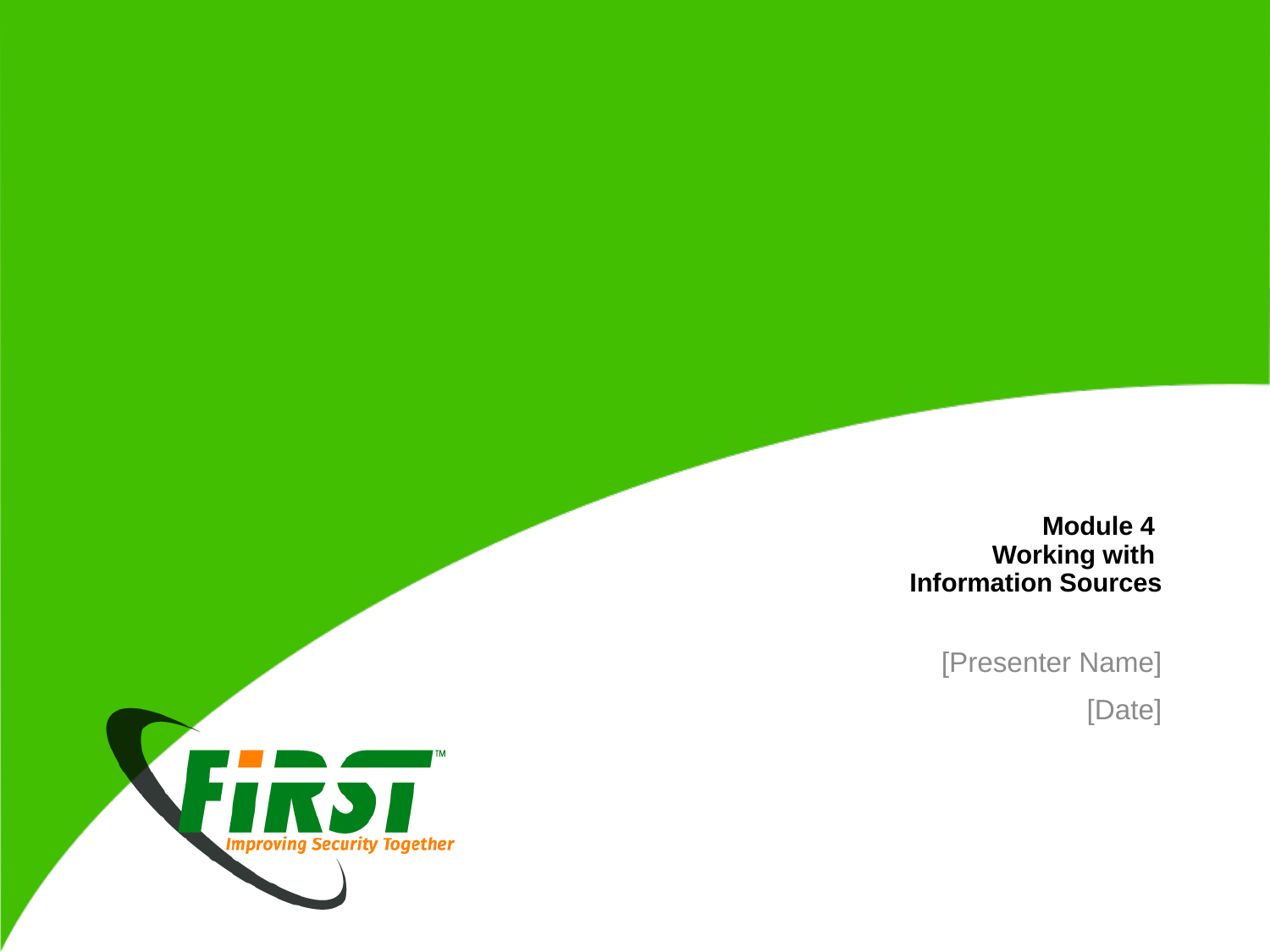

# Module 4 Working with Information Sources
[Presenter Name]
[Date]